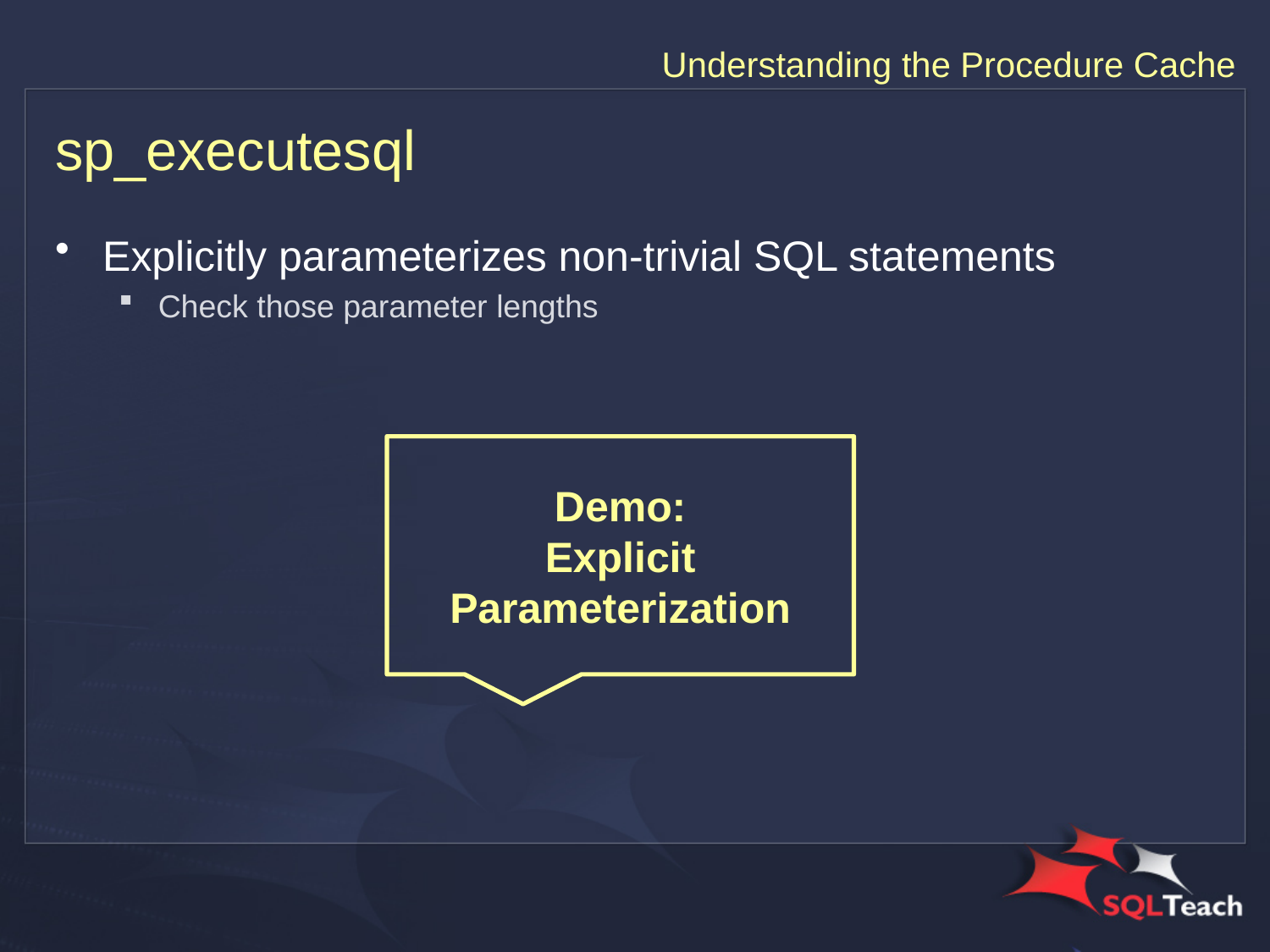

# sp_executesql
Explicitly parameterizes non-trivial SQL statements
Check those parameter lengths
Demo:
Explicit Parameterization